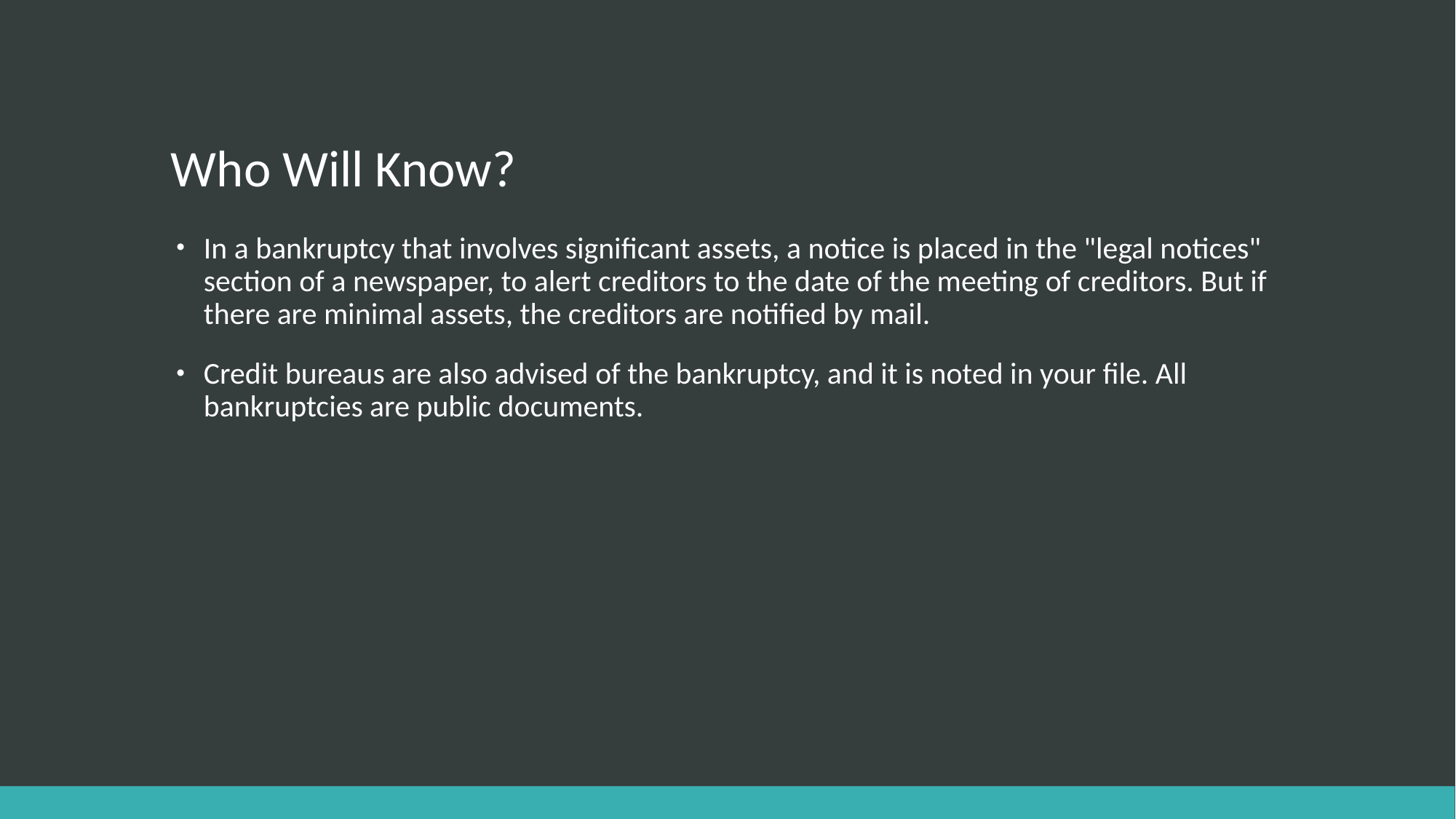

# Who Will Know?
In a bankruptcy that involves significant assets, a notice is placed in the "legal notices" section of a newspaper, to alert creditors to the date of the meeting of creditors. But if there are minimal assets, the creditors are notified by mail.
Credit bureaus are also advised of the bankruptcy, and it is noted in your file. All bankruptcies are public documents.